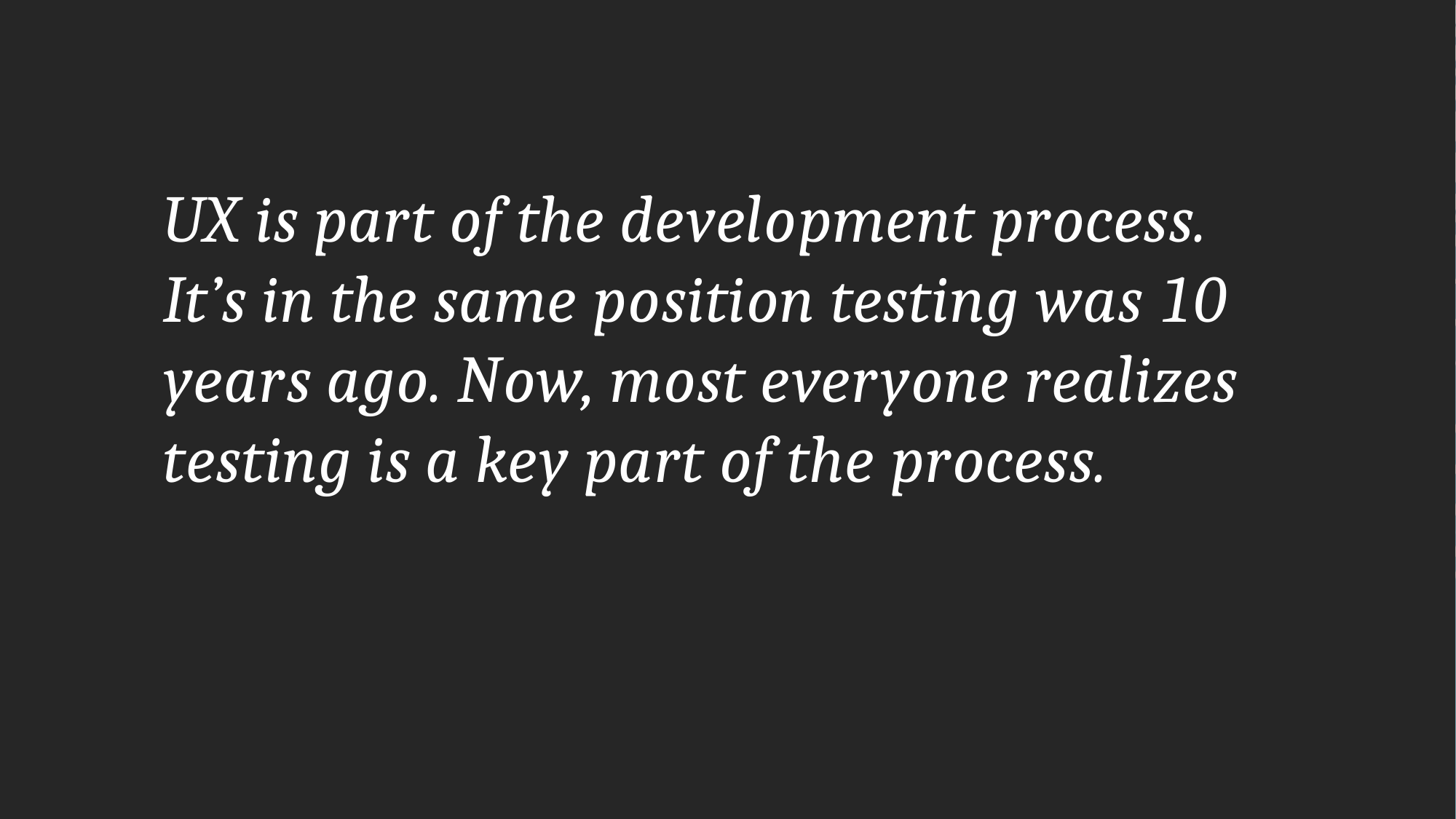

UX is part of the development process. It’s in the same position testing was 10 years ago. Now, most everyone realizes testing is a key part of the process.